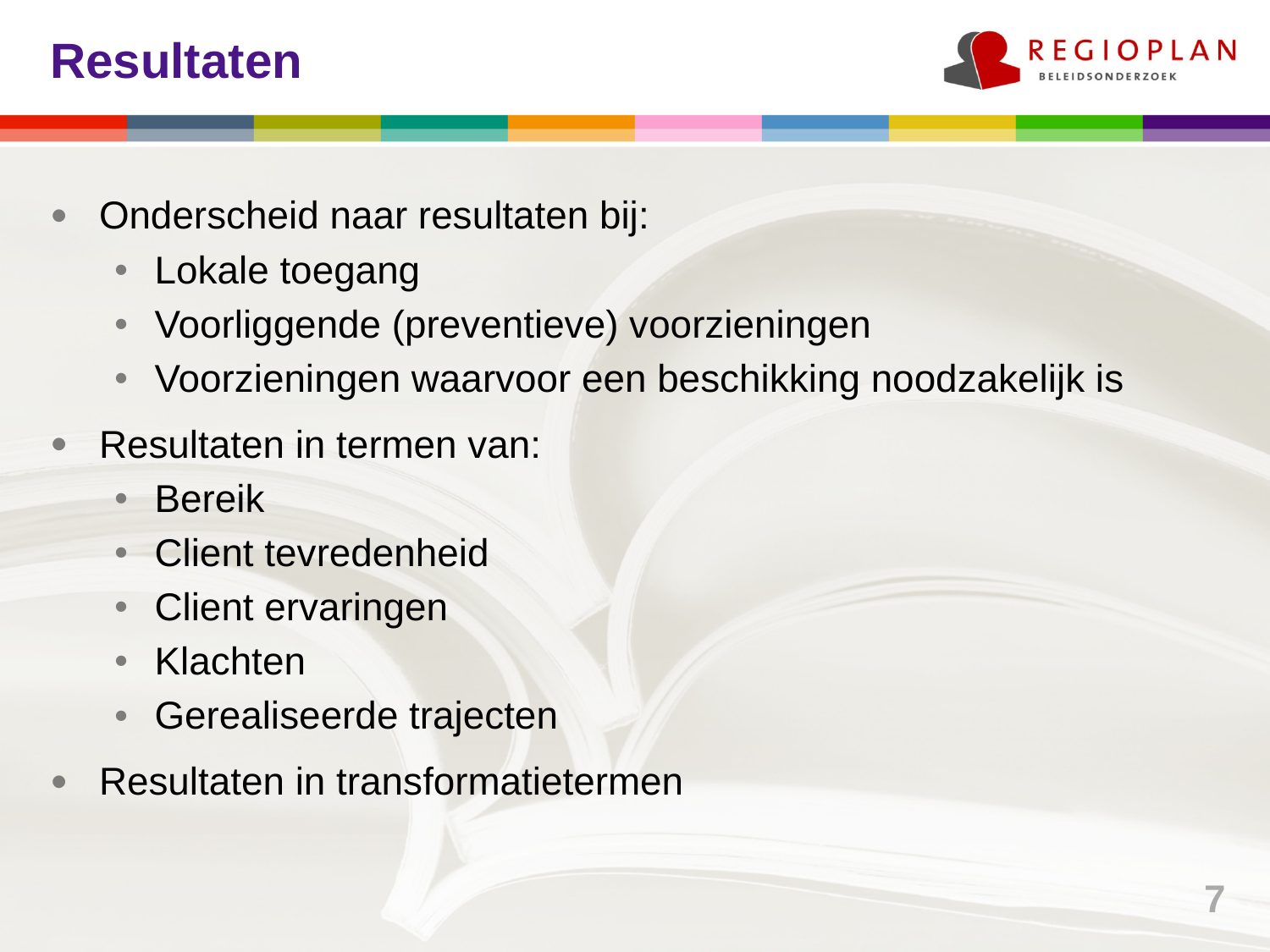

# Resultaten
Onderscheid naar resultaten bij:
Lokale toegang
Voorliggende (preventieve) voorzieningen
Voorzieningen waarvoor een beschikking noodzakelijk is
Resultaten in termen van:
Bereik
Client tevredenheid
Client ervaringen
Klachten
Gerealiseerde trajecten
Resultaten in transformatietermen
7